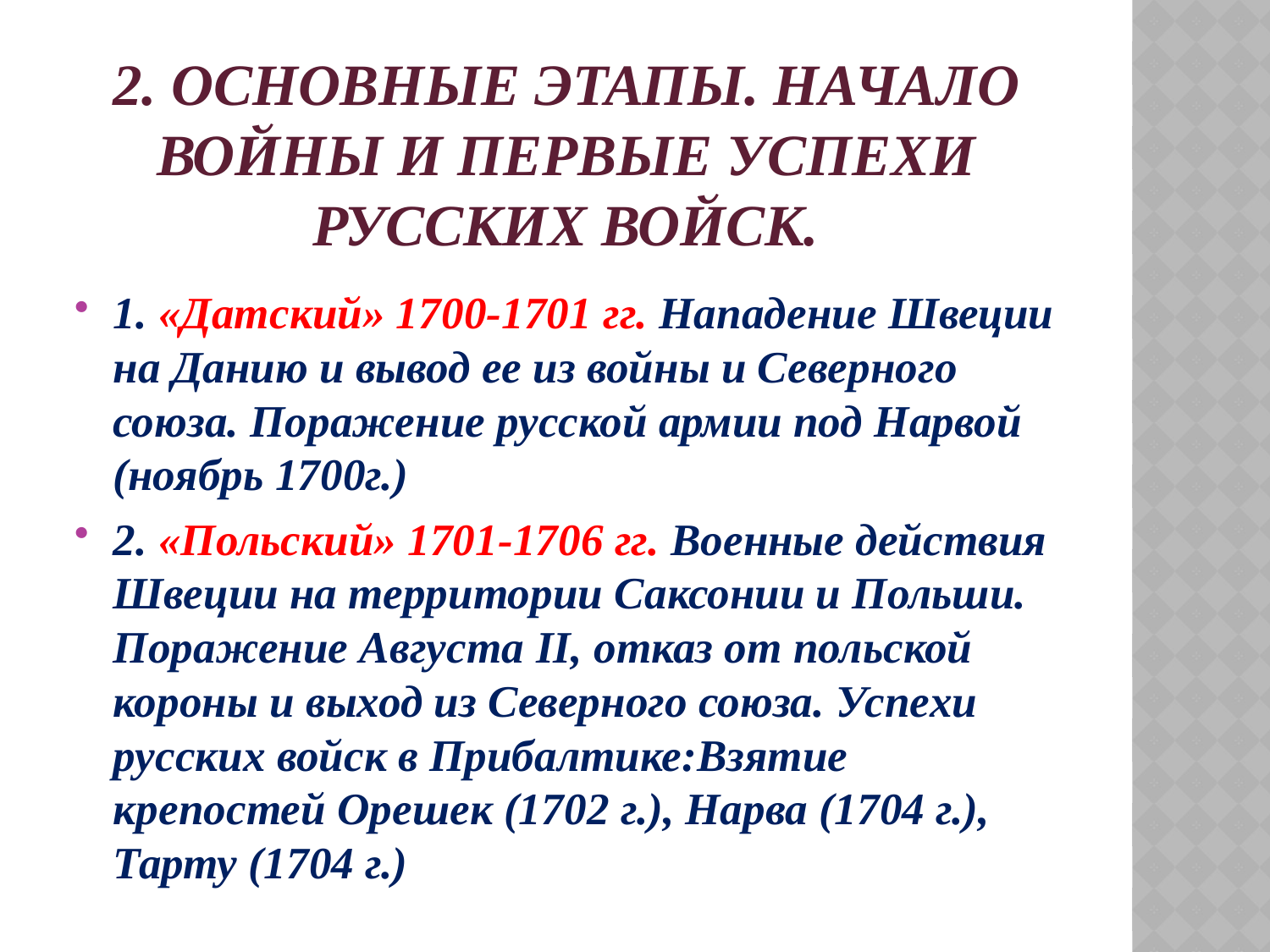

# 2. Основные этапы. Начало войны и первые успехи русских войск.
1. «Датский» 1700-1701 гг. Нападение Швеции на Данию и вывод ее из войны и Северного союза. Поражение русской армии под Нарвой (ноябрь 1700г.)
2. «Польский» 1701-1706 гг. Военные действия Швеции на территории Саксонии и Польши. Поражение Августа II, отказ от польской короны и выход из Северного союза. Успехи русских войск в Прибалтике:Взятие крепостей Орешек (1702 г.), Нарва (1704 г.), Тарту (1704 г.)